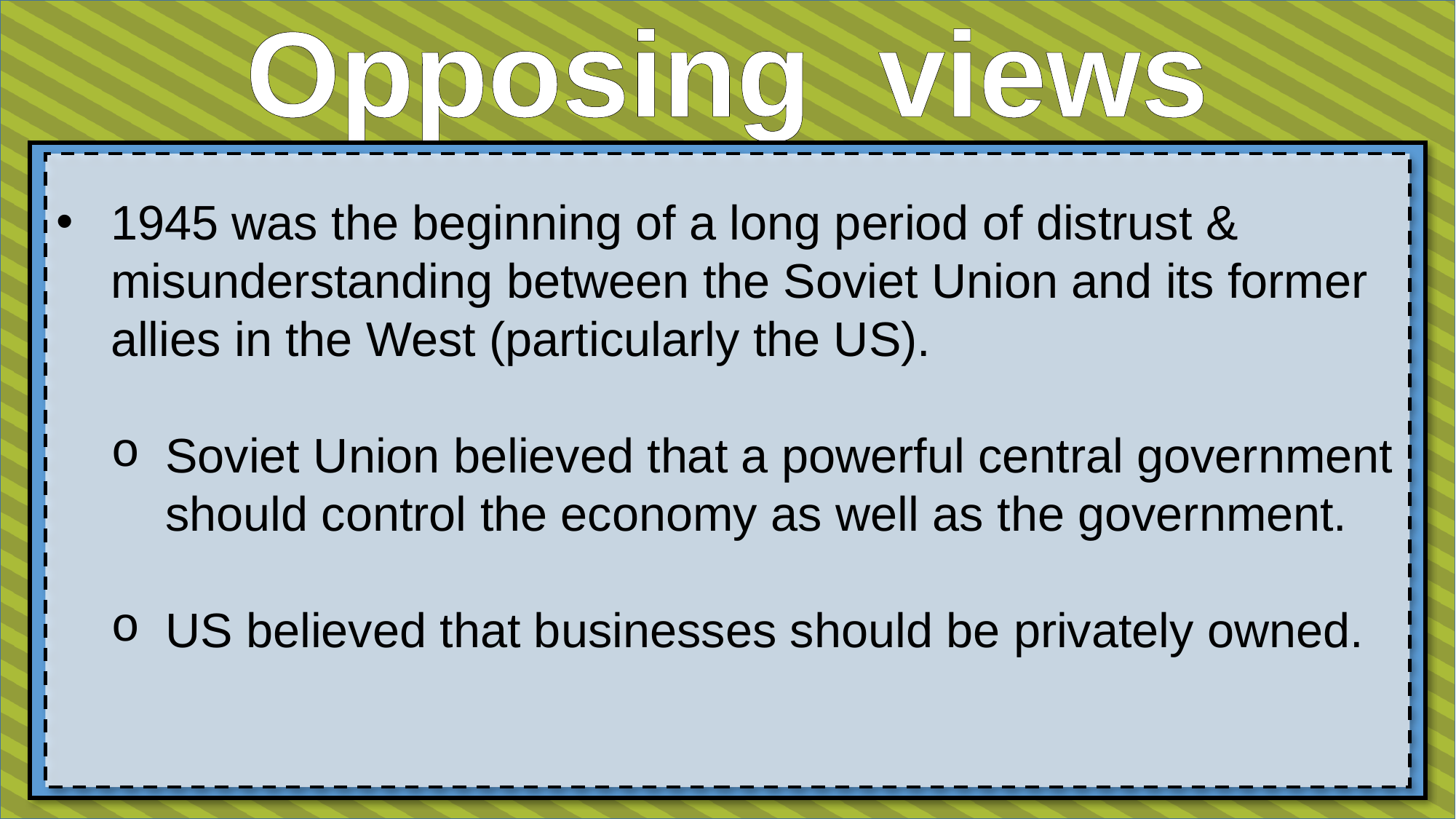

Opposing  views

1945 was the beginning of a long period of distrust & misunderstanding between the Soviet Union and its former allies in the West (particularly the US).

Soviet Union believed that a powerful central government should control the economy as well as the government.

US believed that businesses should be privately owned.